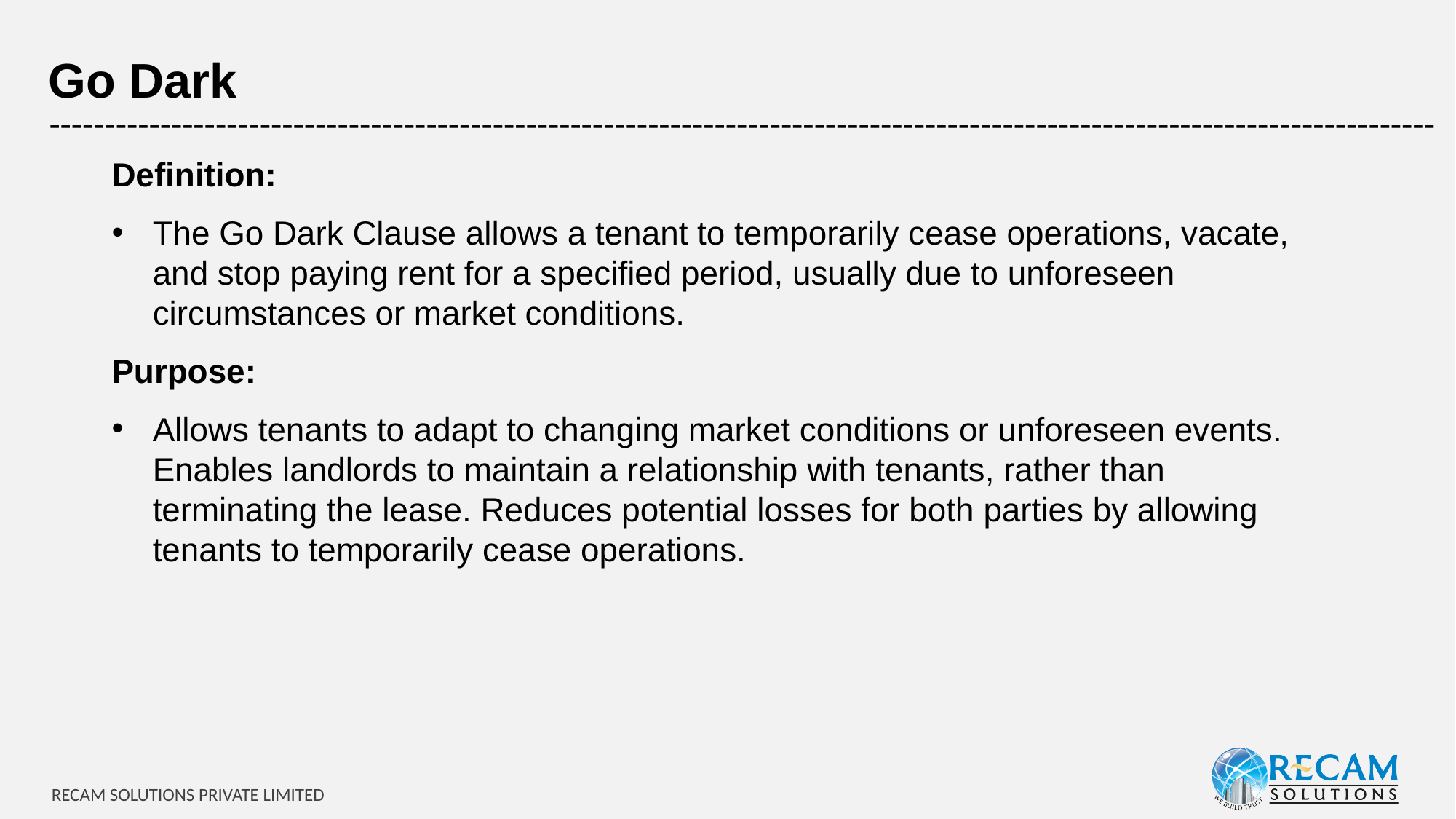

Go Dark
-----------------------------------------------------------------------------------------------------------------------------
Definition:
The Go Dark Clause allows a tenant to temporarily cease operations, vacate, and stop paying rent for a specified period, usually due to unforeseen circumstances or market conditions.
Purpose:
Allows tenants to adapt to changing market conditions or unforeseen events. Enables landlords to maintain a relationship with tenants, rather than terminating the lease. Reduces potential losses for both parties by allowing tenants to temporarily cease operations.
RECAM SOLUTIONS PRIVATE LIMITED